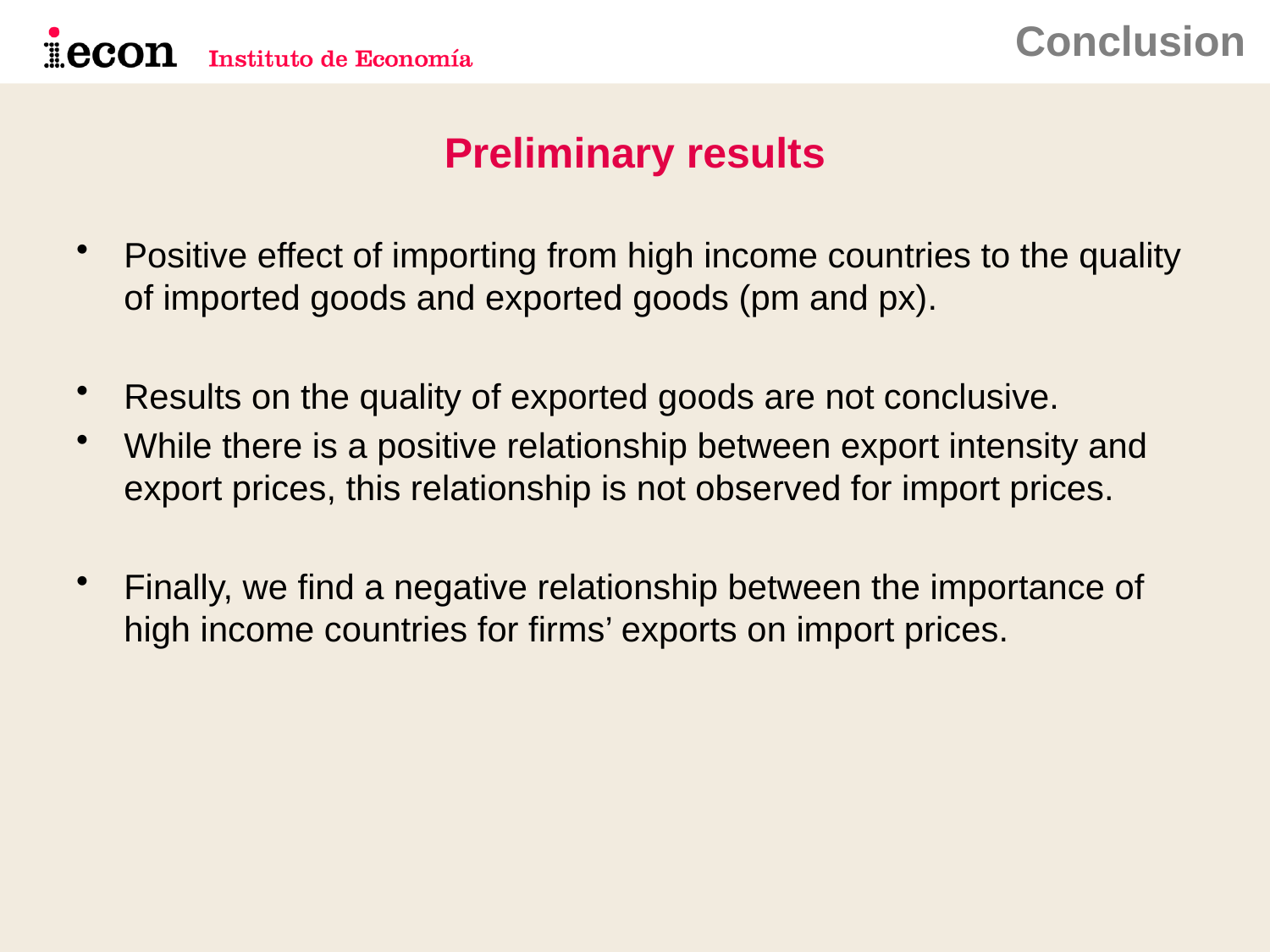

Conclusion

Preliminary results

Positive effect of importing from high income countries to the quality of imported goods and exported goods (pm and px).

Results on the quality of exported goods are not conclusive.
While there is a positive relationship between export intensity and export prices, this relationship is not observed for import prices.

Finally, we find a negative relationship between the importance of high income countries for firms’ exports on import prices.